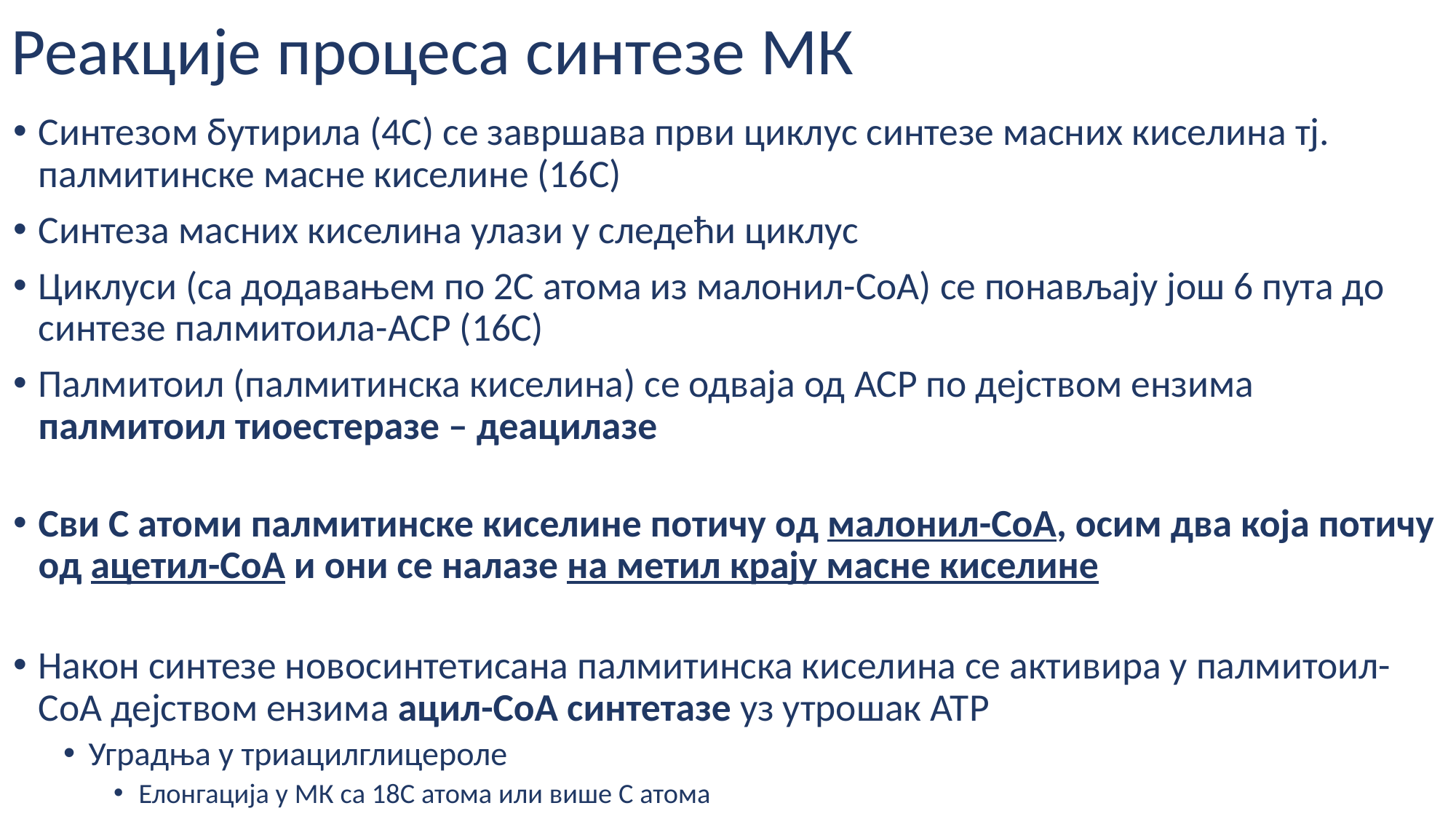

# Реакције процеса синтезе МК
Синтезом бутирила (4C) се завршава први циклус синтезе масних киселина тј. палмитинске масне киселине (16C)
Синтеза масних киселина улази у следећи циклус
Циклуси (са додавањем по 2C атома из малонил-CоА) се понављају још 6 пута до синтезе палмитоила-ACP (16C)
Палмитоил (палмитинска киселина) се одваја од ACP по дејством ензима палмитоил тиоестеразе – деацилазе

Сви C атоми палмитинске киселине потичу од малонил-CоА, осим два која потичу од ацетил-CоА и они се налазе на метил крају масне киселине

Након синтезе новосинтетисана палмитинска киселина се активира у палмитоил-СоА дејством ензима ацил-СоА синтетазе уз утрошак АТР
Уградња у триацилглицероле
Елонгација у МК са 18С атома или више С атома